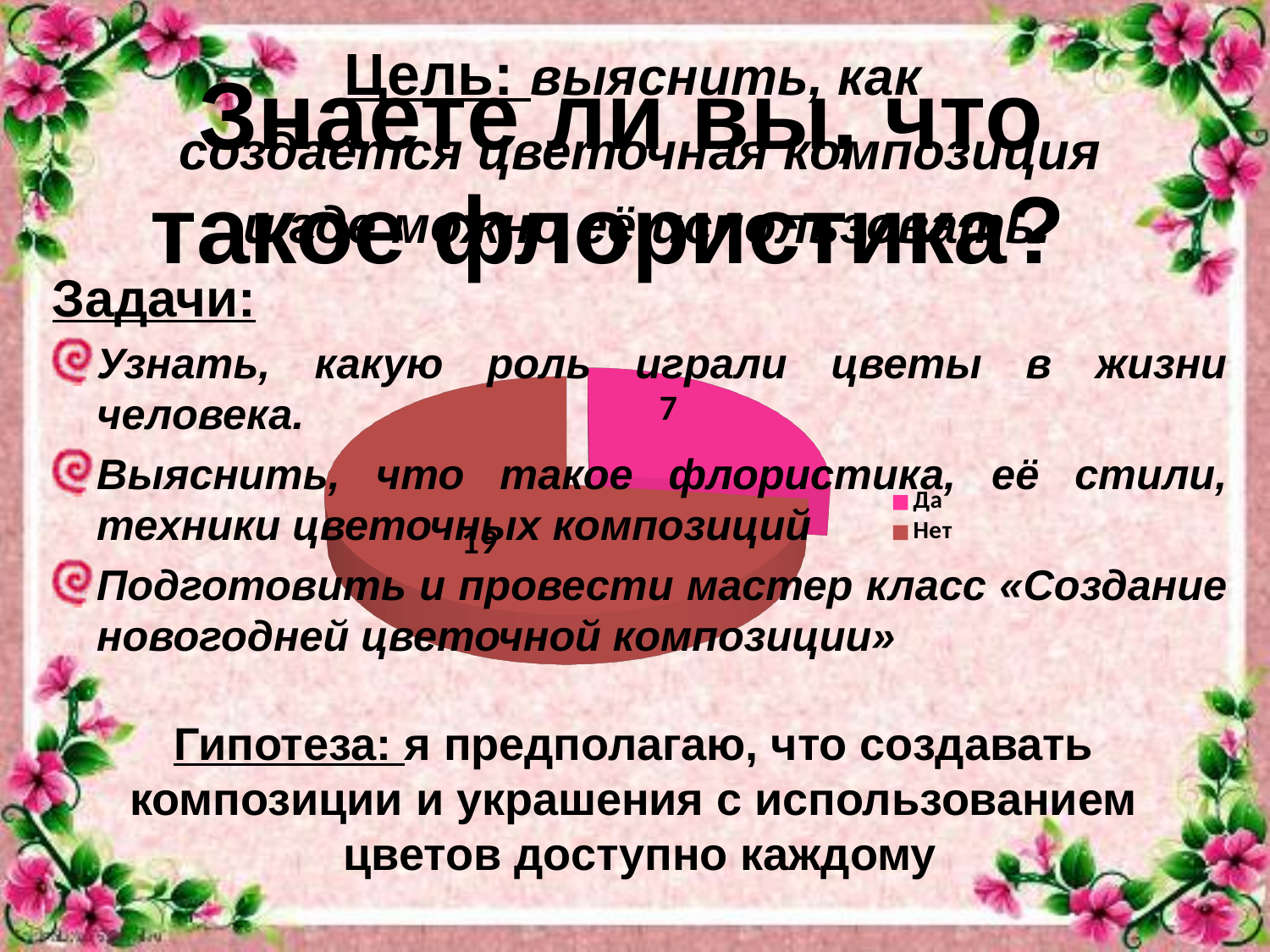

Цель: выяснить, как
создается цветочная композиция
 и где можно её использовать.
Задачи:
Узнать, какую роль играли цветы в жизни человека.
Выяснить, что такое флористика, её стили, техники цветочных композиций
Подготовить и провести мастер класс «Создание новогодней цветочной композиции»

Гипотеза: я предполагаю, что создавать
композиции и украшения с использованием
цветов доступно каждому
# Знаете ли вы, что такое флористика?

[unsupported chart]